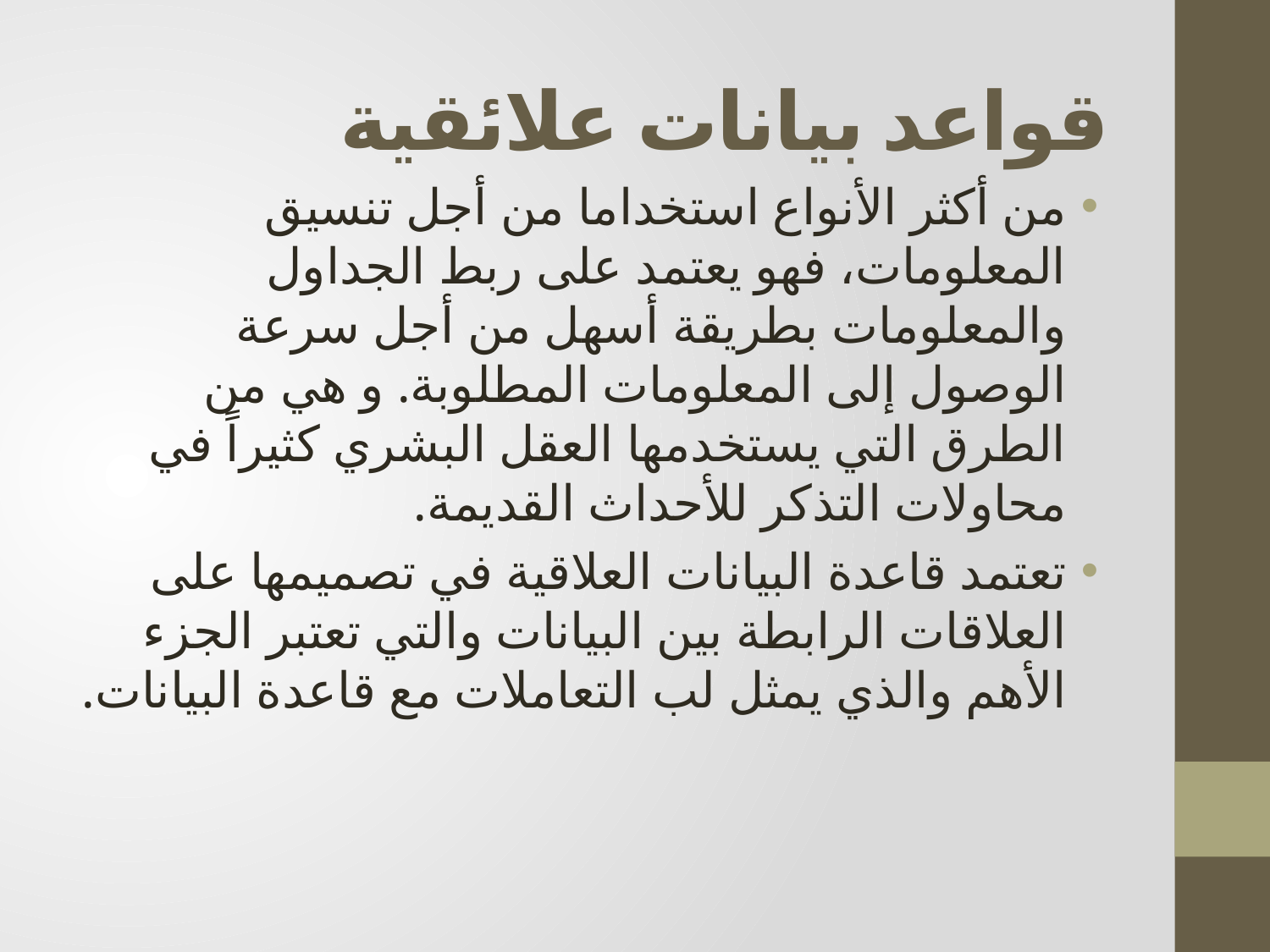

# قواعد بيانات علائقية
من أكثر الأنواع استخداما من أجل تنسيق المعلومات، فهو يعتمد على ربط الجداول والمعلومات بطريقة أسهل من أجل سرعة الوصول إلى المعلومات المطلوبة. و هي من الطرق التي يستخدمها العقل البشري كثيراً في محاولات التذكر للأحداث القديمة.
تعتمد قاعدة البيانات العلاقية في تصميمها على العلاقات الرابطة بين البيانات والتي تعتبر الجزء الأهم والذي يمثل لب التعاملات مع قاعدة البيانات.